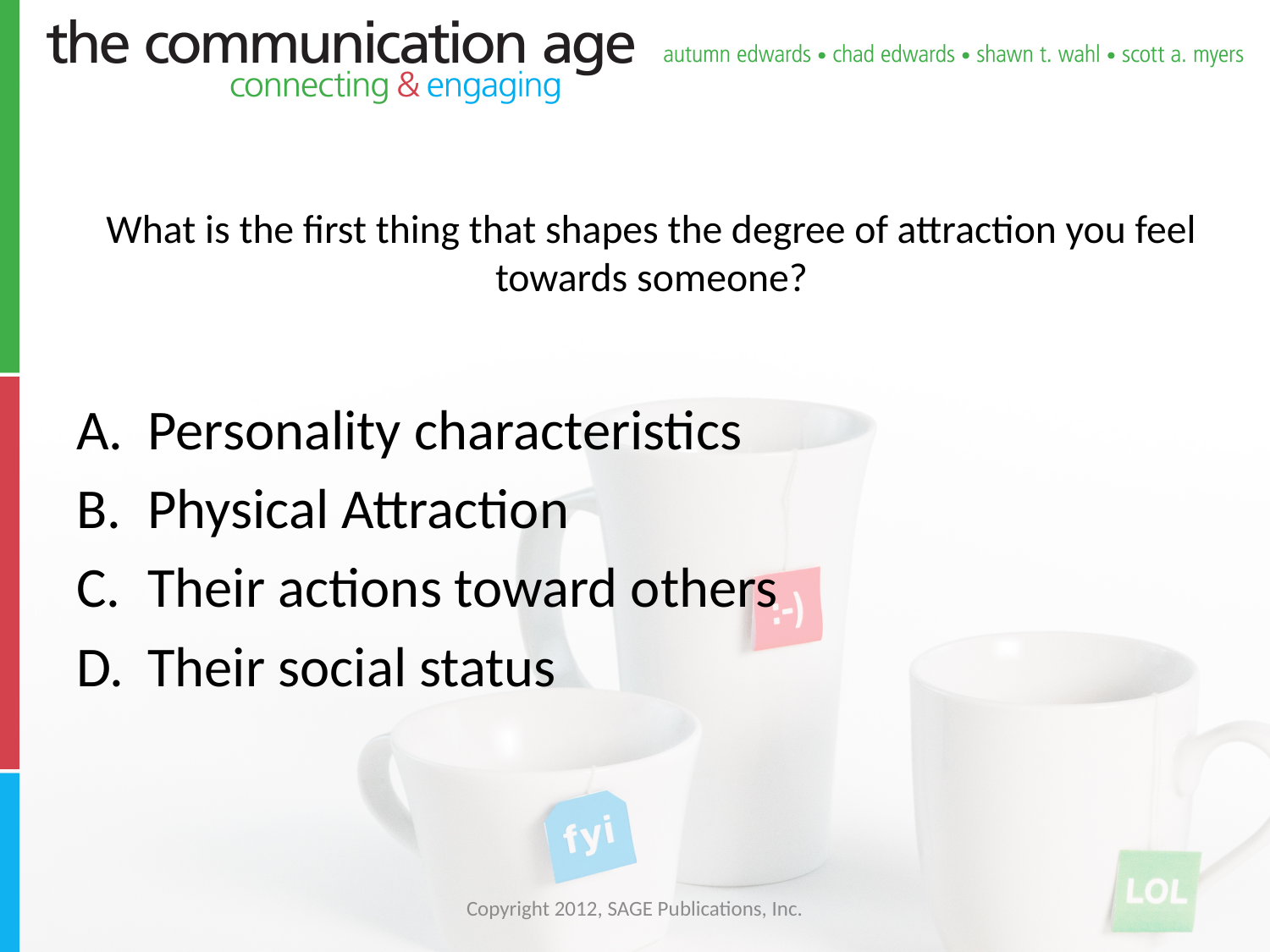

# What is the first thing that shapes the degree of attraction you feel towards someone?
Personality characteristics
Physical Attraction
Their actions toward others
Their social status

Copyright 2012, SAGE Publications, Inc.